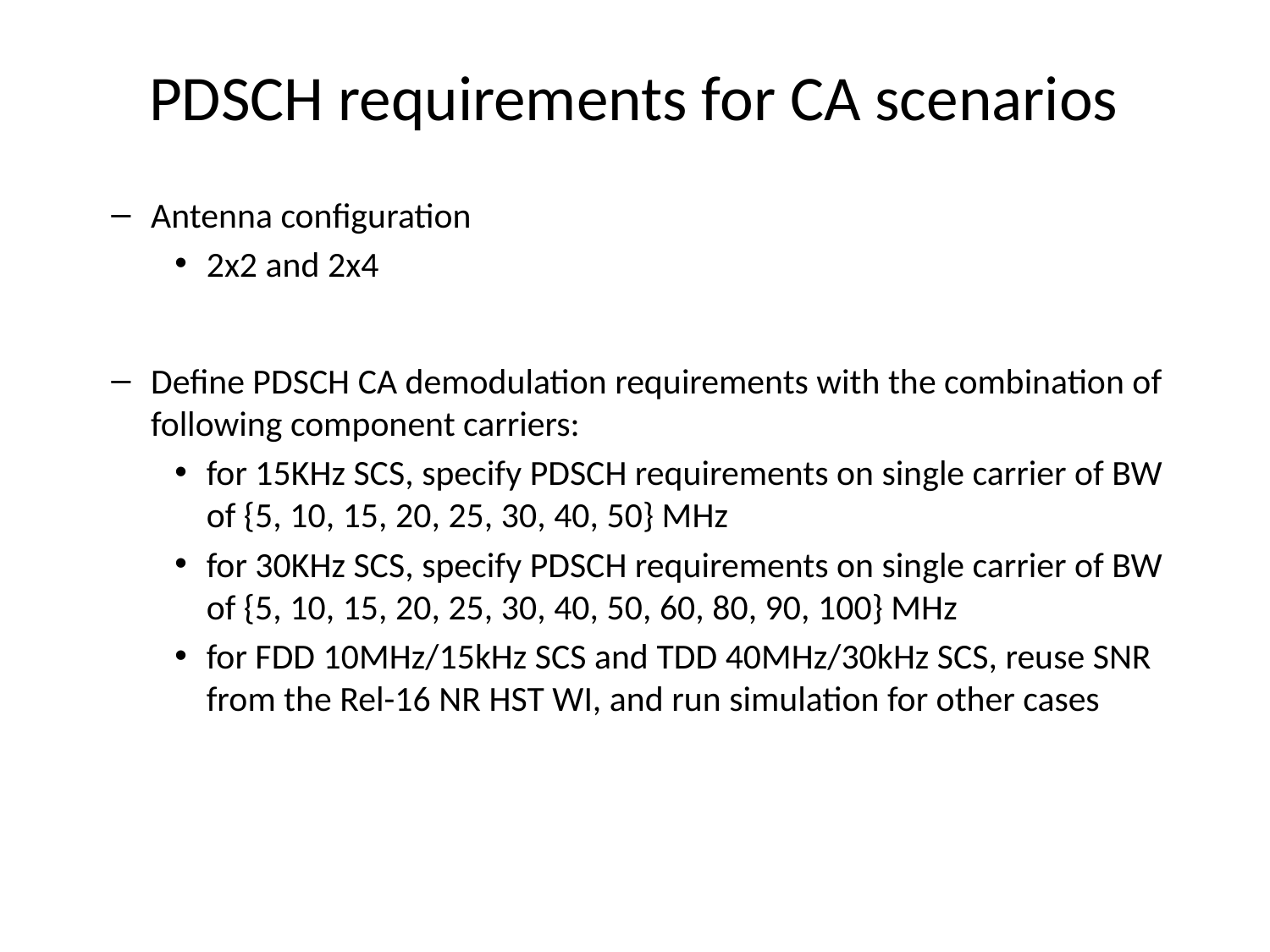

# PDSCH requirements for CA scenarios
Antenna configuration
2x2 and 2x4

Define PDSCH CA demodulation requirements with the combination of following component carriers:
for 15KHz SCS, specify PDSCH requirements on single carrier of BW of {5, 10, 15, 20, 25, 30, 40, 50} MHz
for 30KHz SCS, specify PDSCH requirements on single carrier of BW of {5, 10, 15, 20, 25, 30, 40, 50, 60, 80, 90, 100} MHz
for FDD 10MHz/15kHz SCS and TDD 40MHz/30kHz SCS, reuse SNR from the Rel-16 NR HST WI, and run simulation for other cases